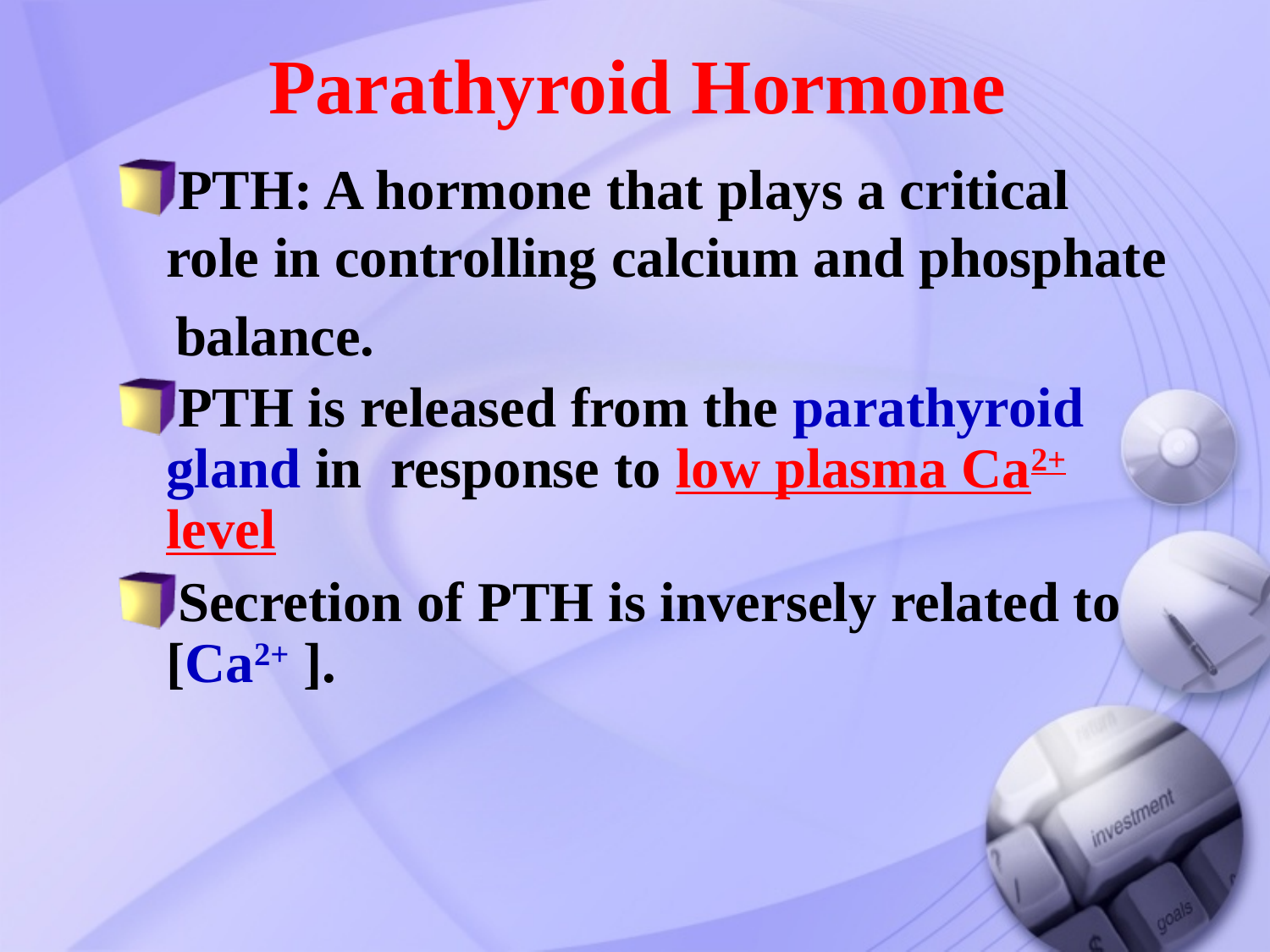

# Parathyroid Hormone

PTH: A hormone that plays a critical role in controlling calcium and phosphate
    balance.
PTH is released from the parathyroid gland in  response to low plasma Ca2+ level
Secretion of PTH is inversely related to [Ca2+ ].